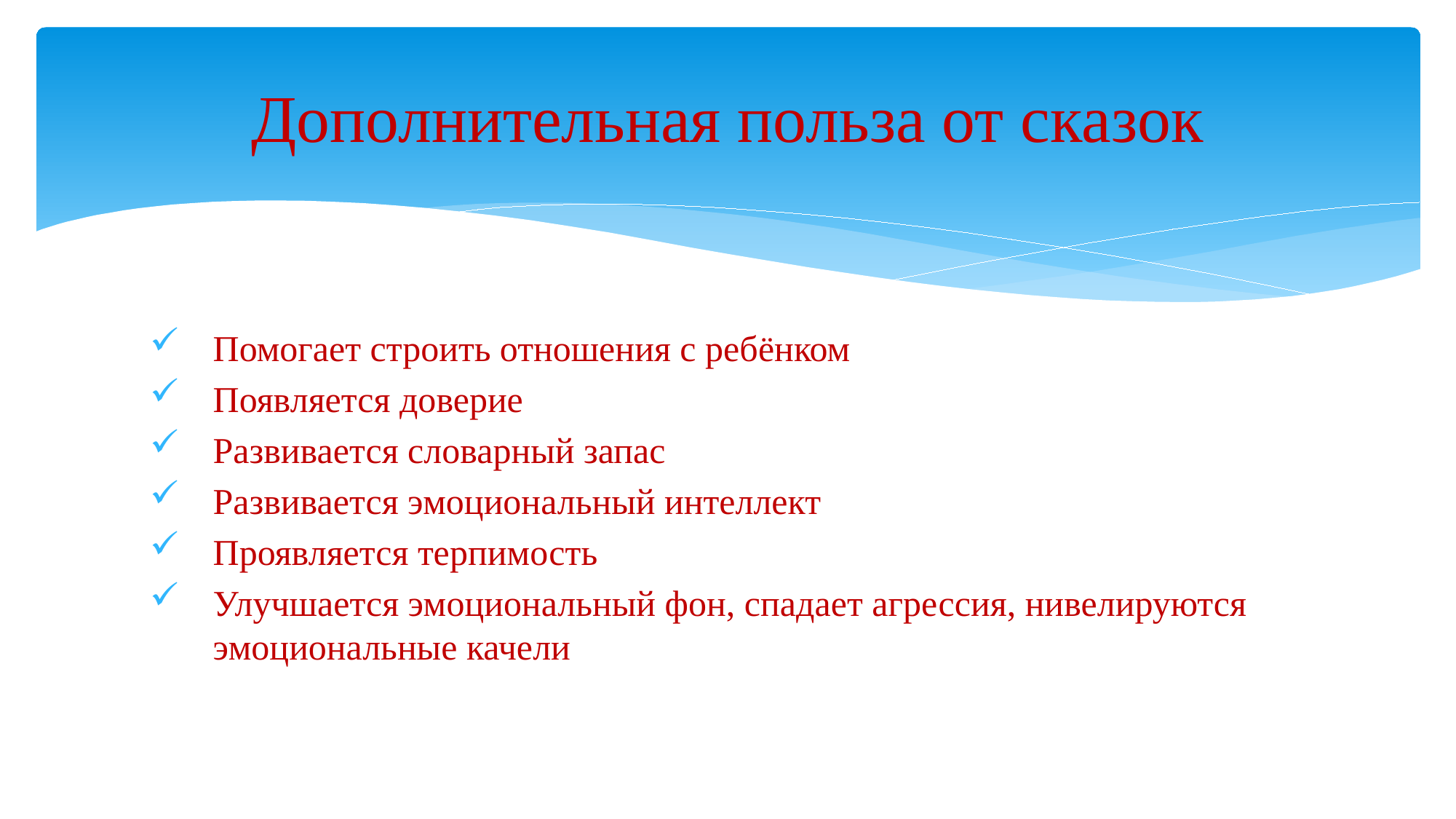

# Дополнительная польза от сказок
Помогает строить отношения с ребёнком
Появляется доверие
Развивается словарный запас
Развивается эмоциональный интеллект
Проявляется терпимость
Улучшается эмоциональный фон, спадает агрессия, нивелируются эмоциональные качели